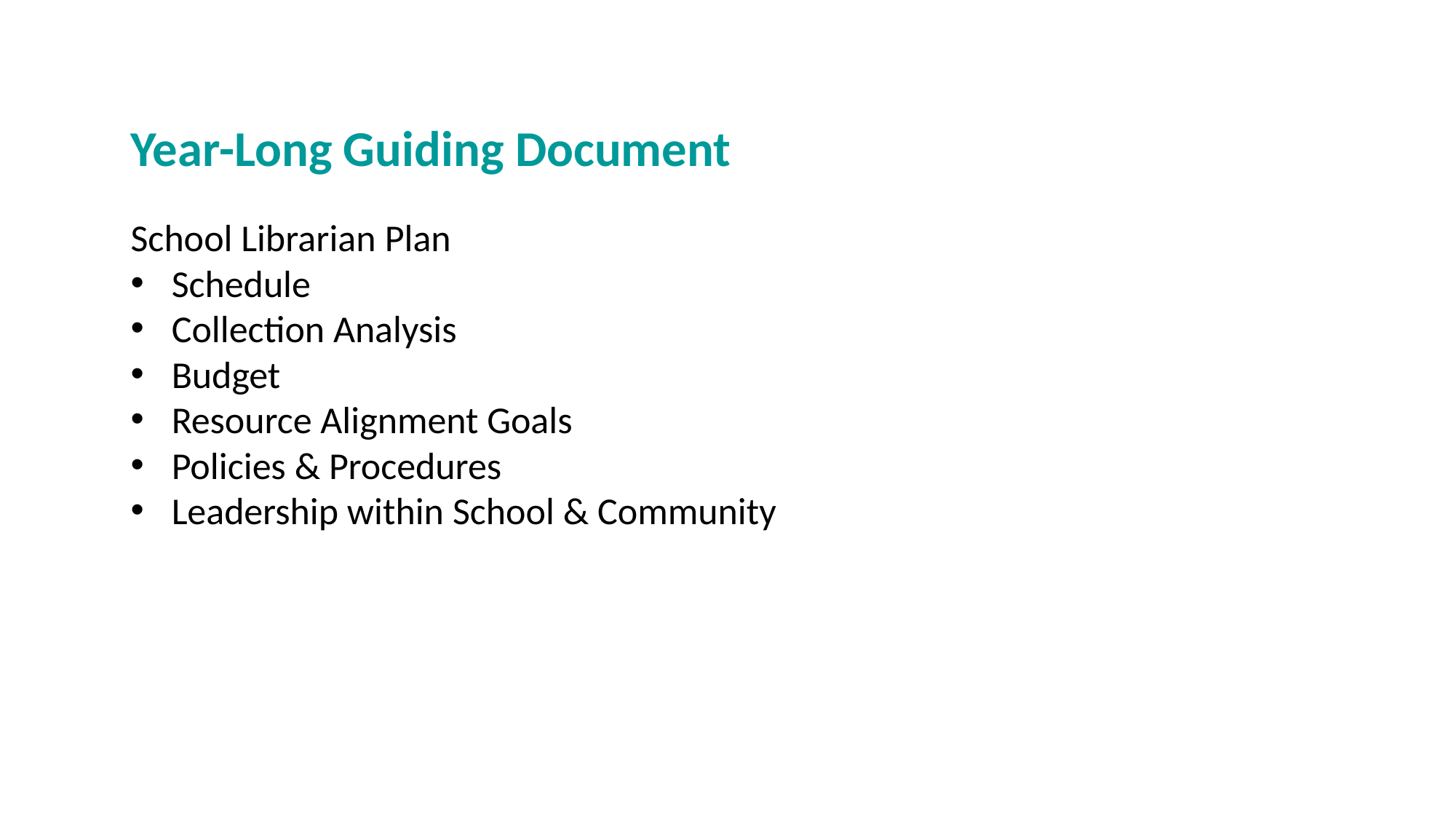

# Year-Long Guiding Document
School Librarian Plan
Schedule
Collection Analysis
Budget
Resource Alignment Goals
Policies & Procedures
Leadership within School & Community